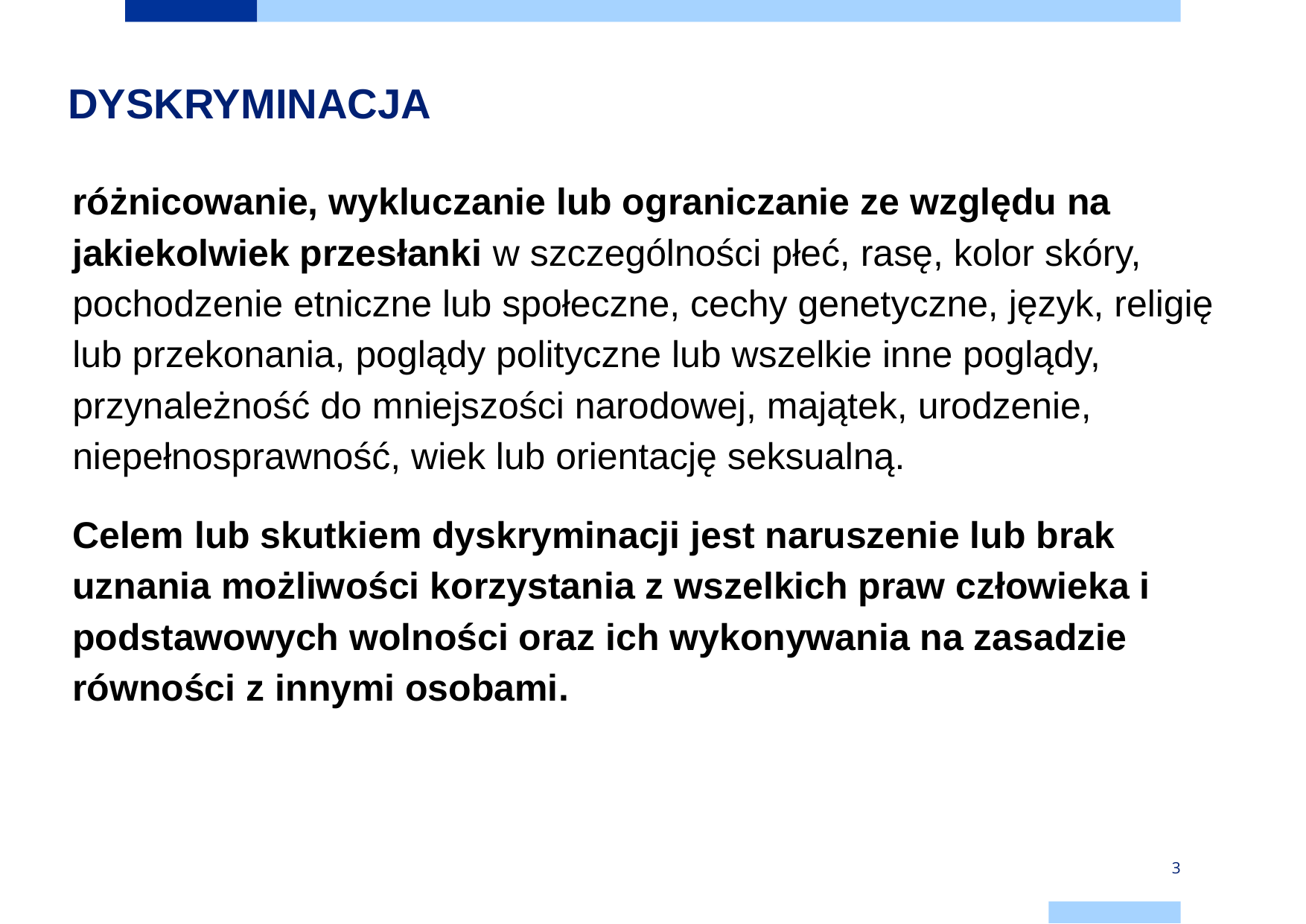

# DYSKRYMINACJA
różnicowanie, wykluczanie lub ograniczanie ze względu na jakiekolwiek przesłanki w szczególności płeć, rasę, kolor skóry, pochodzenie etniczne lub społeczne, cechy genetyczne, język, religię lub przekonania, poglądy polityczne lub wszelkie inne poglądy, przynależność do mniejszości narodowej, majątek, urodzenie, niepełnosprawność, wiek lub orientację seksualną.
Celem lub skutkiem dyskryminacji jest naruszenie lub brak uznania możliwości korzystania z wszelkich praw człowieka i podstawowych wolności oraz ich wykonywania na zasadzie równości z innymi osobami.
3